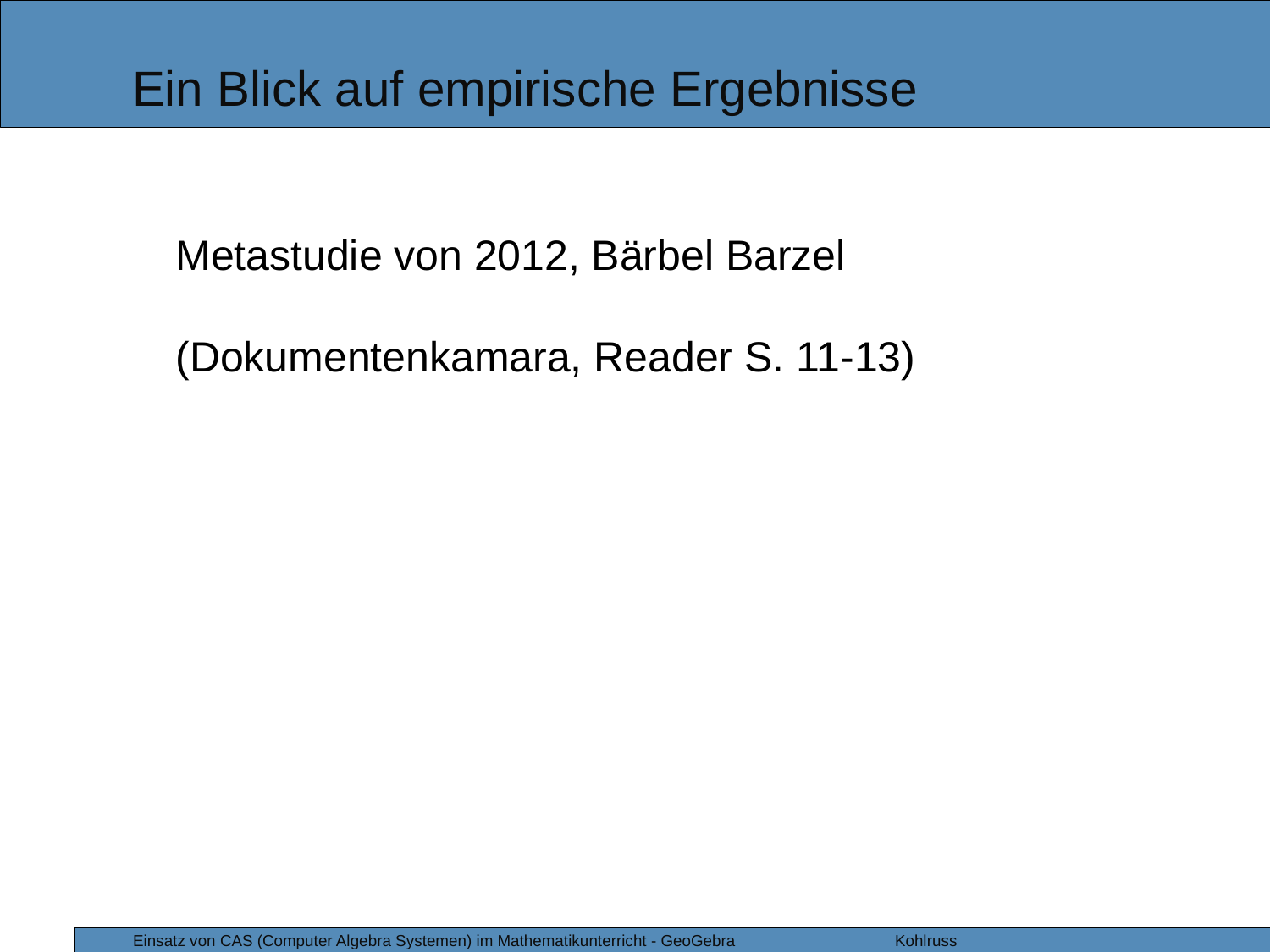

Ein Blick auf empirische Ergebnisse
Metastudie von 2012, Bärbel Barzel

(Dokumentenkamara, Reader S. 11-13)